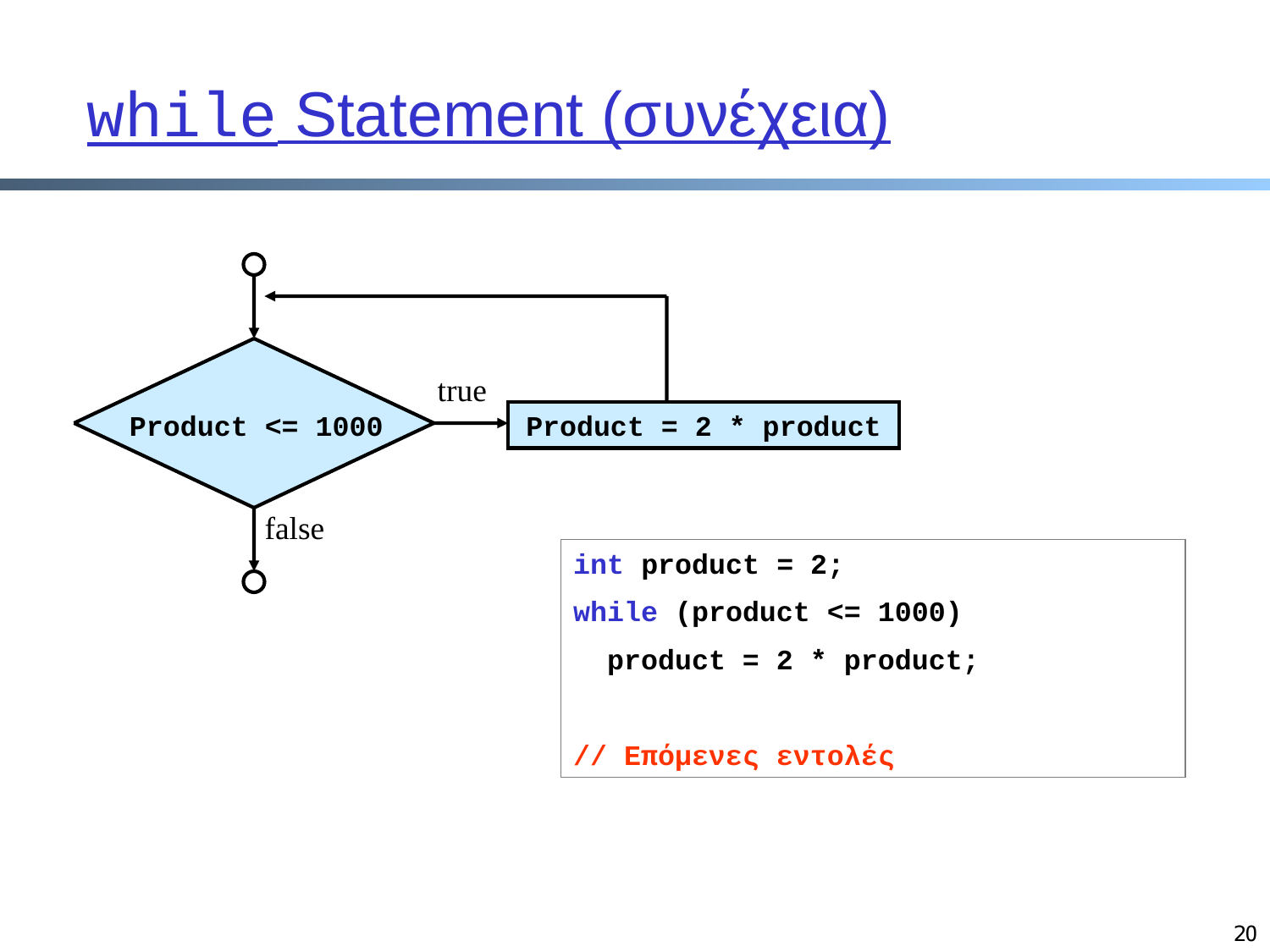

# while Statement (συνέχεια)

Product <= 1000

Product = 2 * product

true
false

int product = 2;
while (product <= 1000)
  product = 2 * product;

// Επόμενες εντολές
20